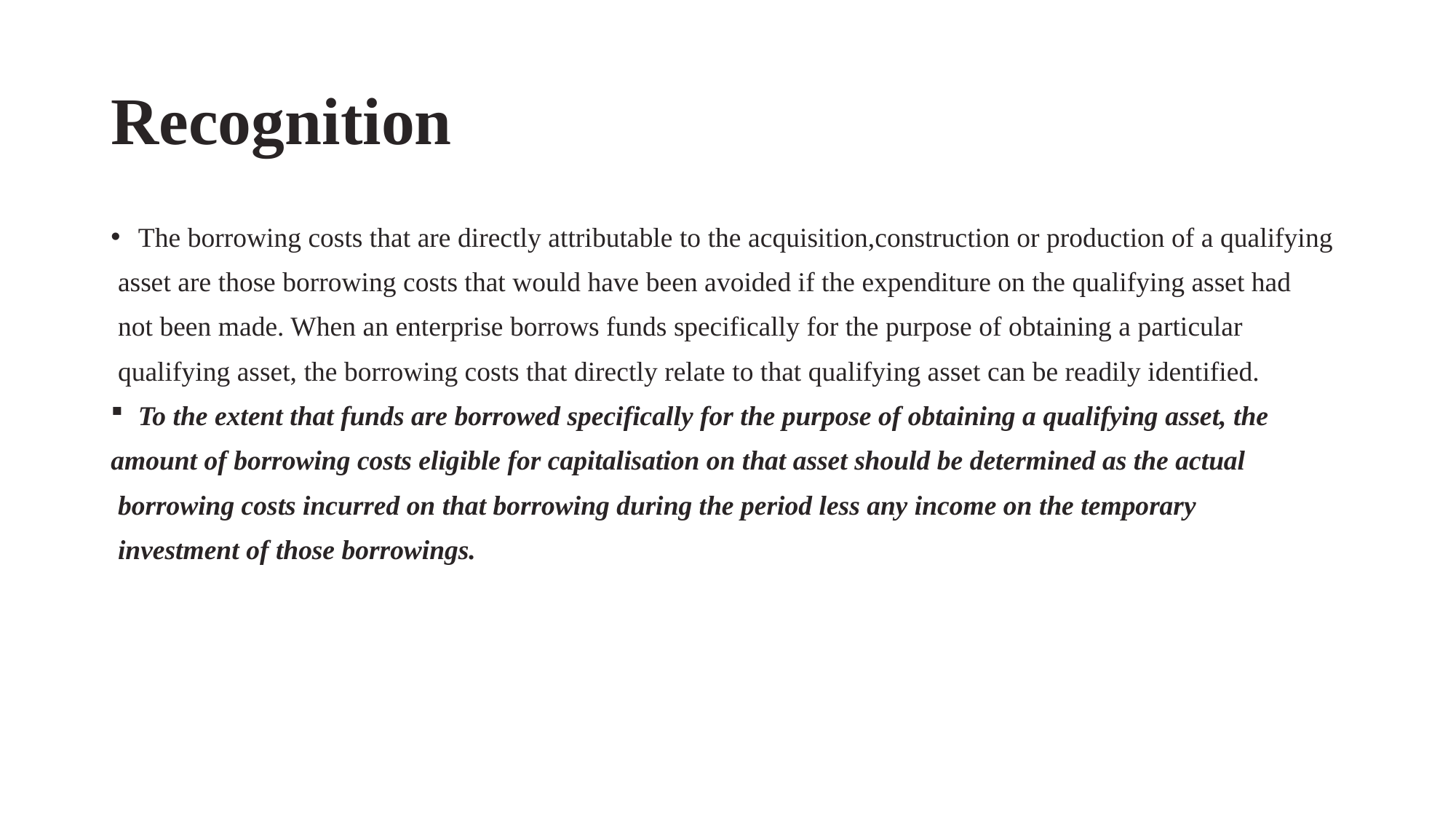

# Recognition
The borrowing costs that are directly attributable to the acquisition,construction or production of a qualifying
 asset are those borrowing costs that would have been avoided if the expenditure on the qualifying asset had
 not been made. When an enterprise borrows funds specifically for the purpose of obtaining a particular
 qualifying asset, the borrowing costs that directly relate to that qualifying asset can be readily identified.
To the extent that funds are borrowed specifically for the purpose of obtaining a qualifying asset, the
amount of borrowing costs eligible for capitalisation on that asset should be determined as the actual
 borrowing costs incurred on that borrowing during the period less any income on the temporary
 investment of those borrowings.